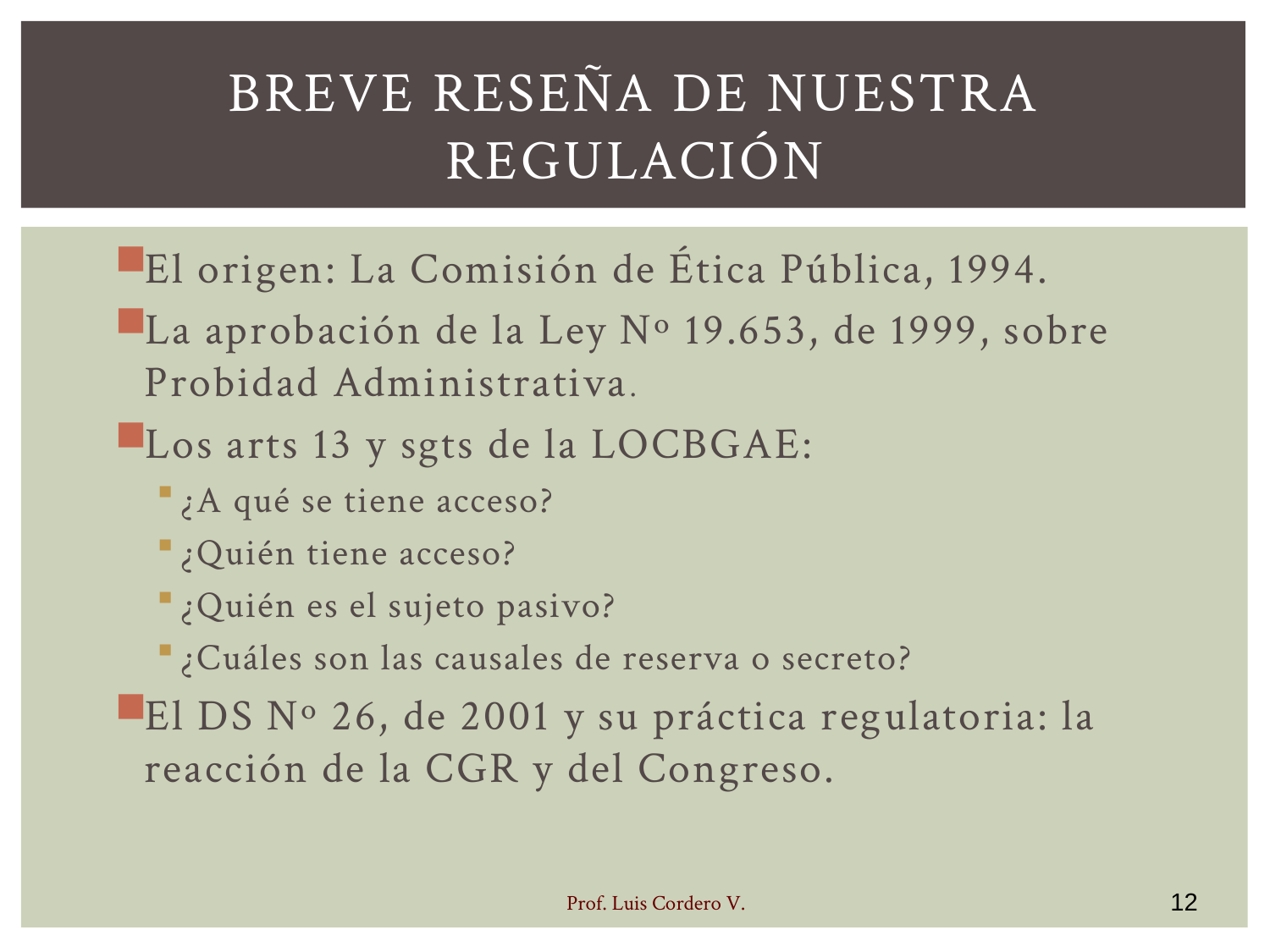

# Breve reseña de nuestra regulación
El origen: La Comisión de Ética Pública, 1994.
La aprobación de la Ley Nº 19.653, de 1999, sobre Probidad Administrativa.
Los arts 13 y sgts de la LOCBGAE:
¿A qué se tiene acceso?
¿Quién tiene acceso?
¿Quién es el sujeto pasivo?
¿Cuáles son las causales de reserva o secreto?
El DS Nº 26, de 2001 y su práctica regulatoria: la reacción de la CGR y del Congreso.

12
Prof. Luis Cordero V.